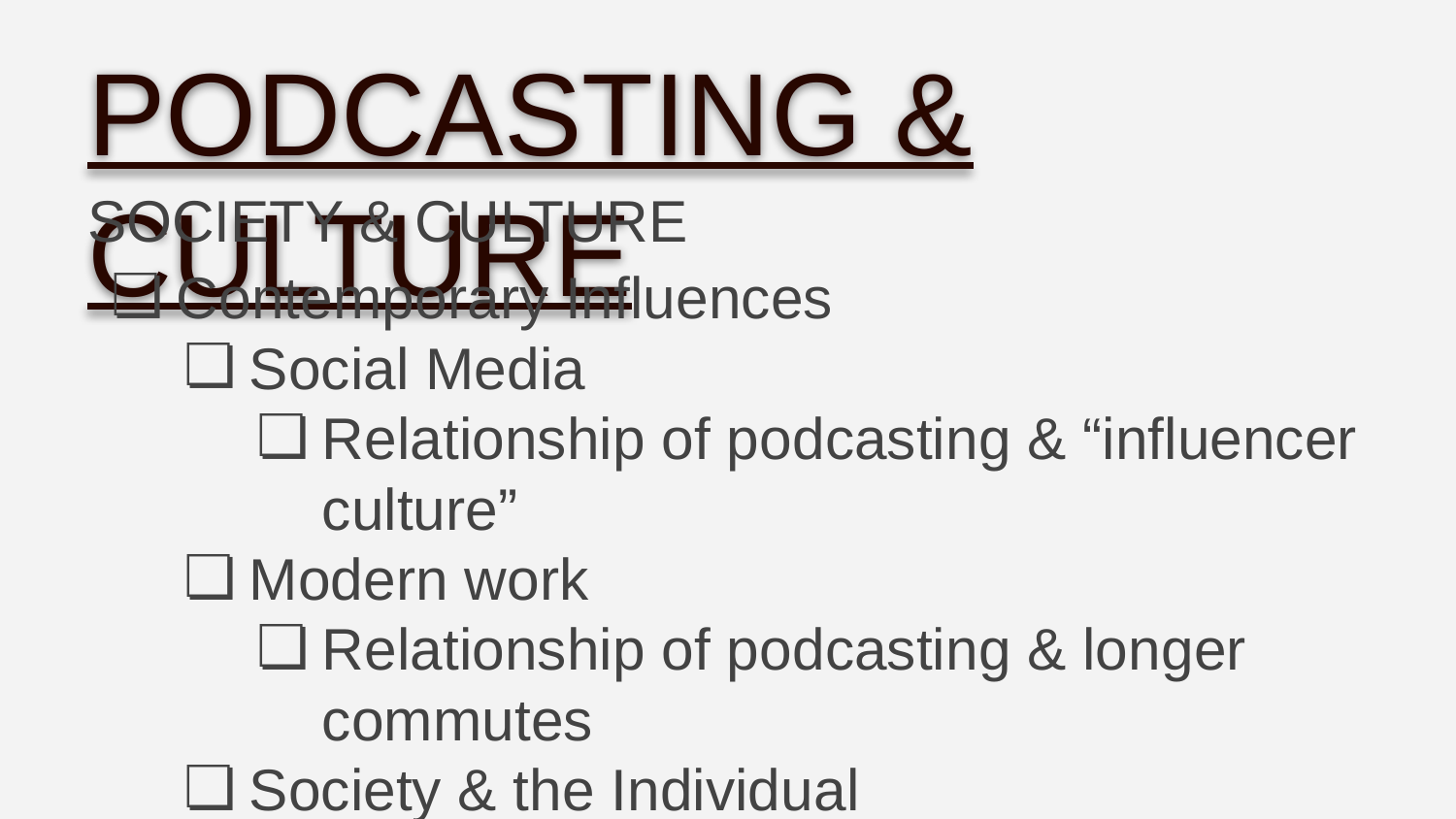

PODCASTING & CULTURE
SOCIETY & CULTURE
Contemporary Influences
Social Media
Relationship of podcasting & “influencer culture”
Modern work
Relationship of podcasting & longer commutes
Society & the Individual
Podcasts are often listened to alone
Community is more involved in sharing after listening